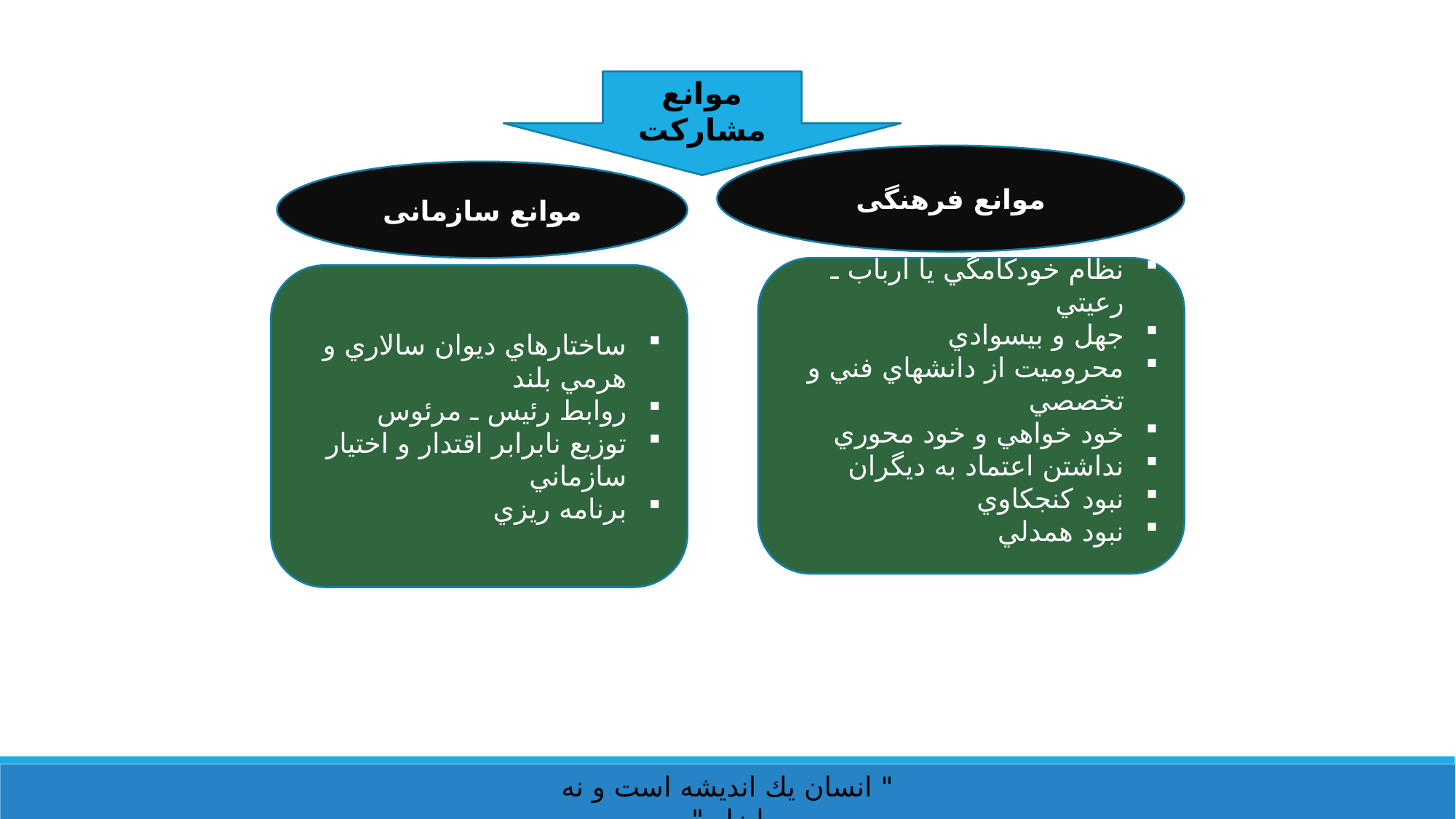

موانع مشارکت
موانع فرهنگی
موانع سازمانی
نظام خودكامگي يا ارباب ـ رعيتي
جهل و بيسوادي
محروميت از دانشهاي فني و تخصصي
خود خواهي و خود محوري
نداشتن اعتماد به ديگران
نبود كنجكاوي
نبود همدلي

ساختارهاي ديوان سالاري و هرمي بلند
روابط رئيس ـ مرئوس
توزيع نابرابر اقتدار و اختيار سازماني
برنامه ريزي
" انسان يك انديشه است و نه ابزار "